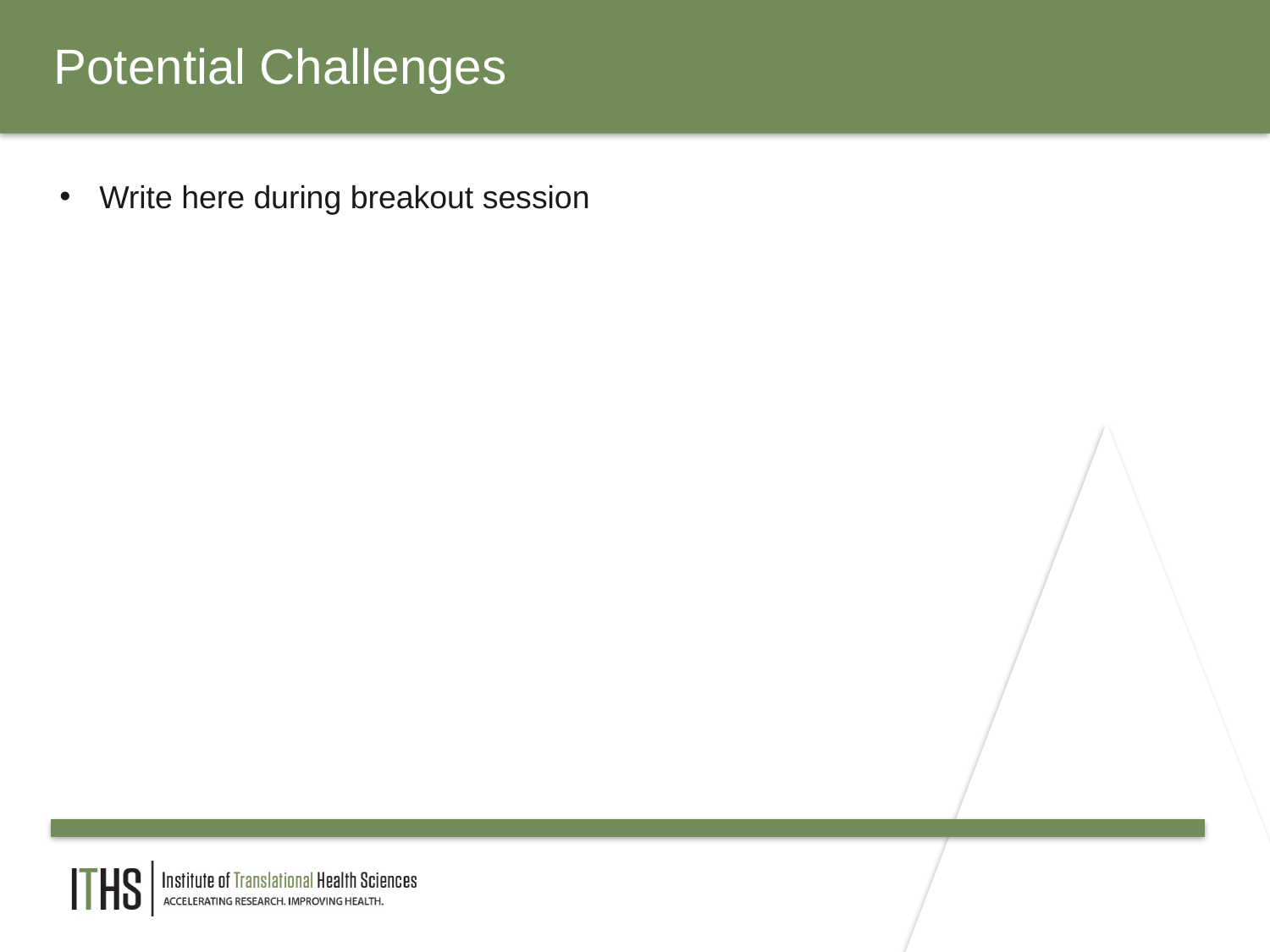

Potential Challenges
Write here during breakout session